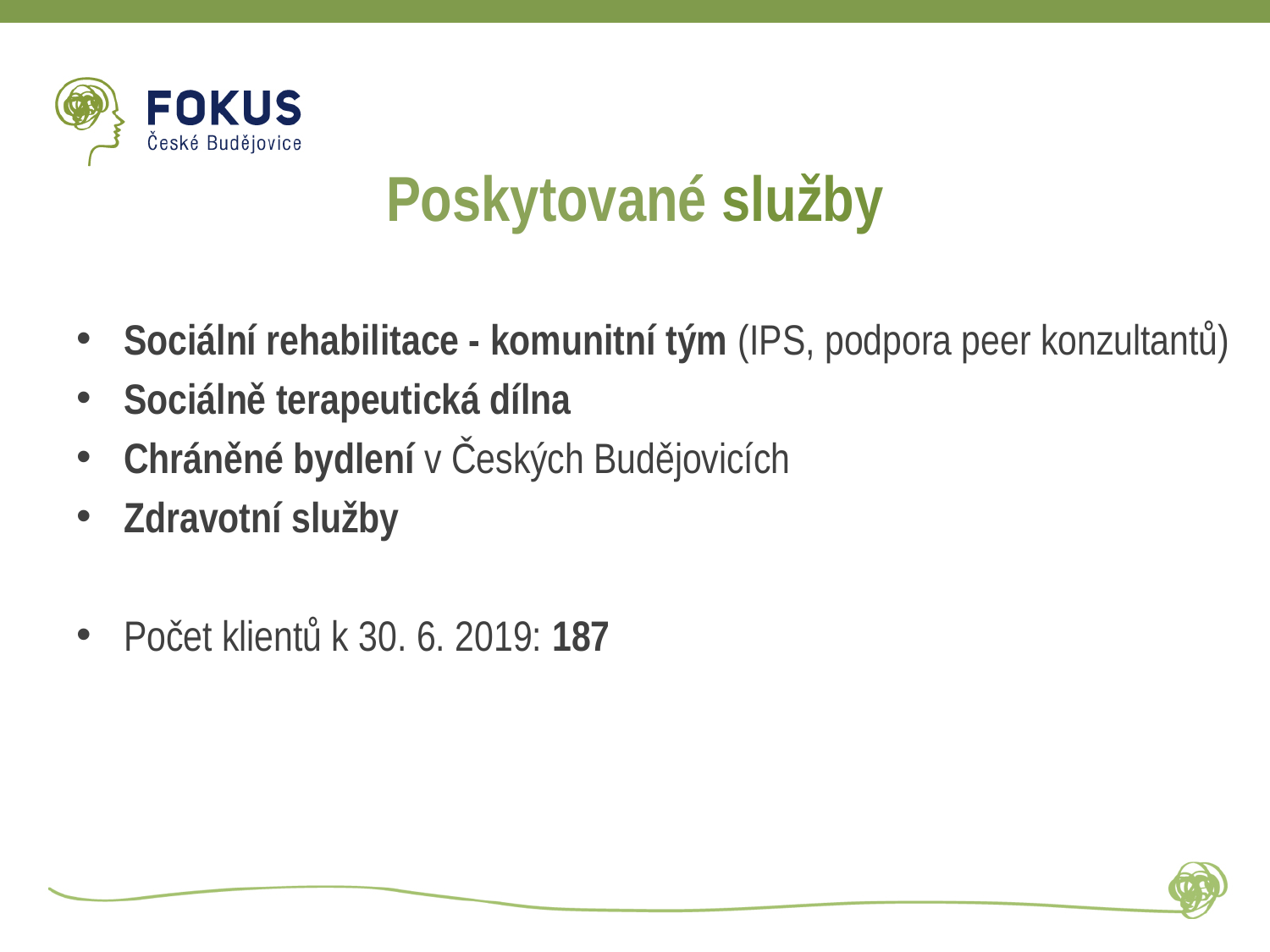

# Poskytované služby
Sociální rehabilitace - komunitní tým (IPS, podpora peer konzultantů)
Sociálně terapeutická dílna
Chráněné bydlení v Českých Budějovicích
Zdravotní služby

Počet klientů k 30. 6. 2019: 187